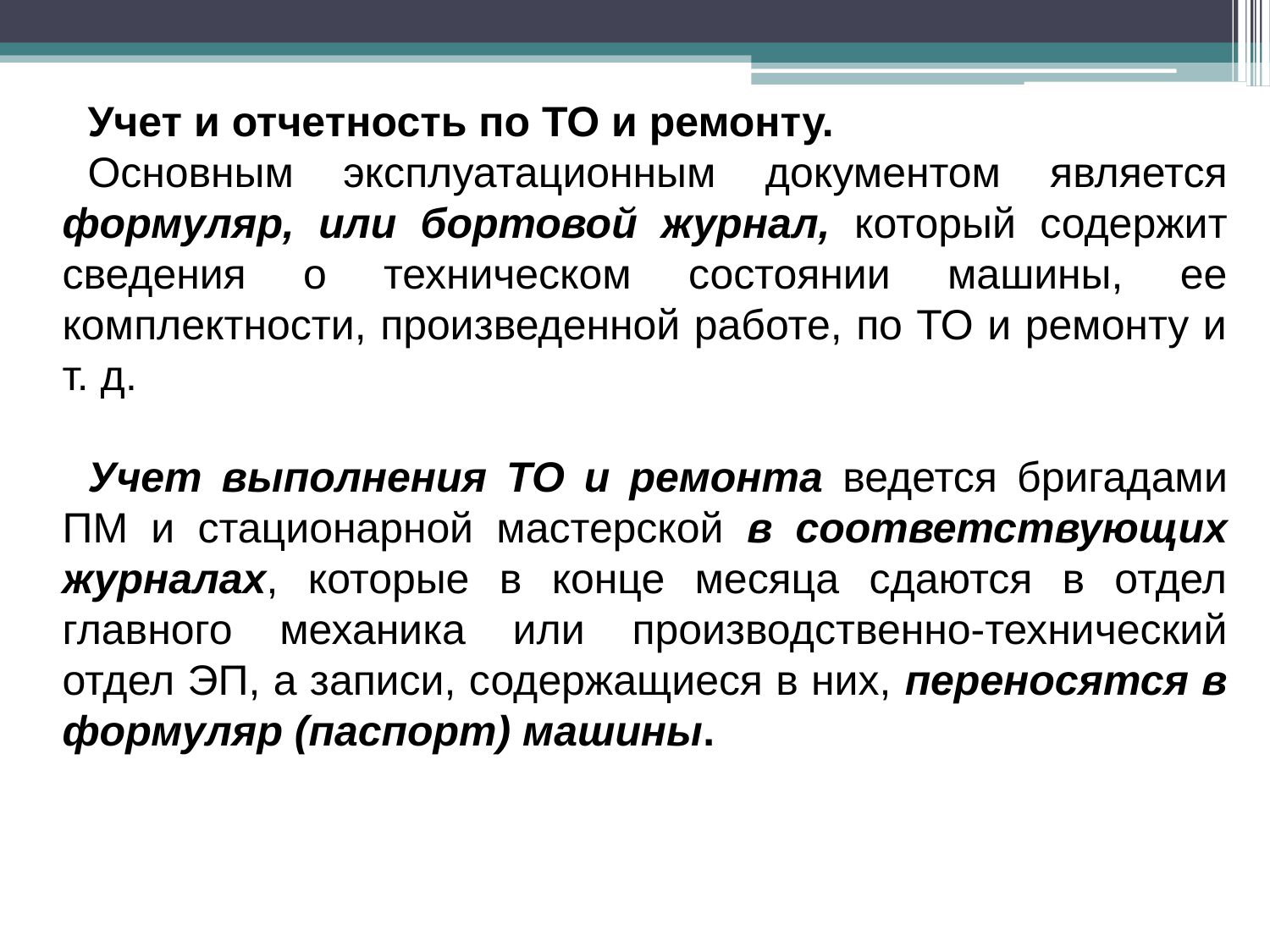

Учет и отчетность по ТО и ремонту.
Основным эксплуатационным документом является формуляр, или бортовой журнал, который содержит сведения о техническом состоянии машины, ее комплектности, произведенной работе, по ТО и ремонту и т. д.

Учет выполнения ТО и ремонта ведется бригадами ПМ и стационарной мастерской в соответствующих журналах, которые в конце месяца сдаются в отдел главного механика или производственно-технический отдел ЭП, а записи, содержащиеся в них, переносятся в формуляр (паспорт) машины.